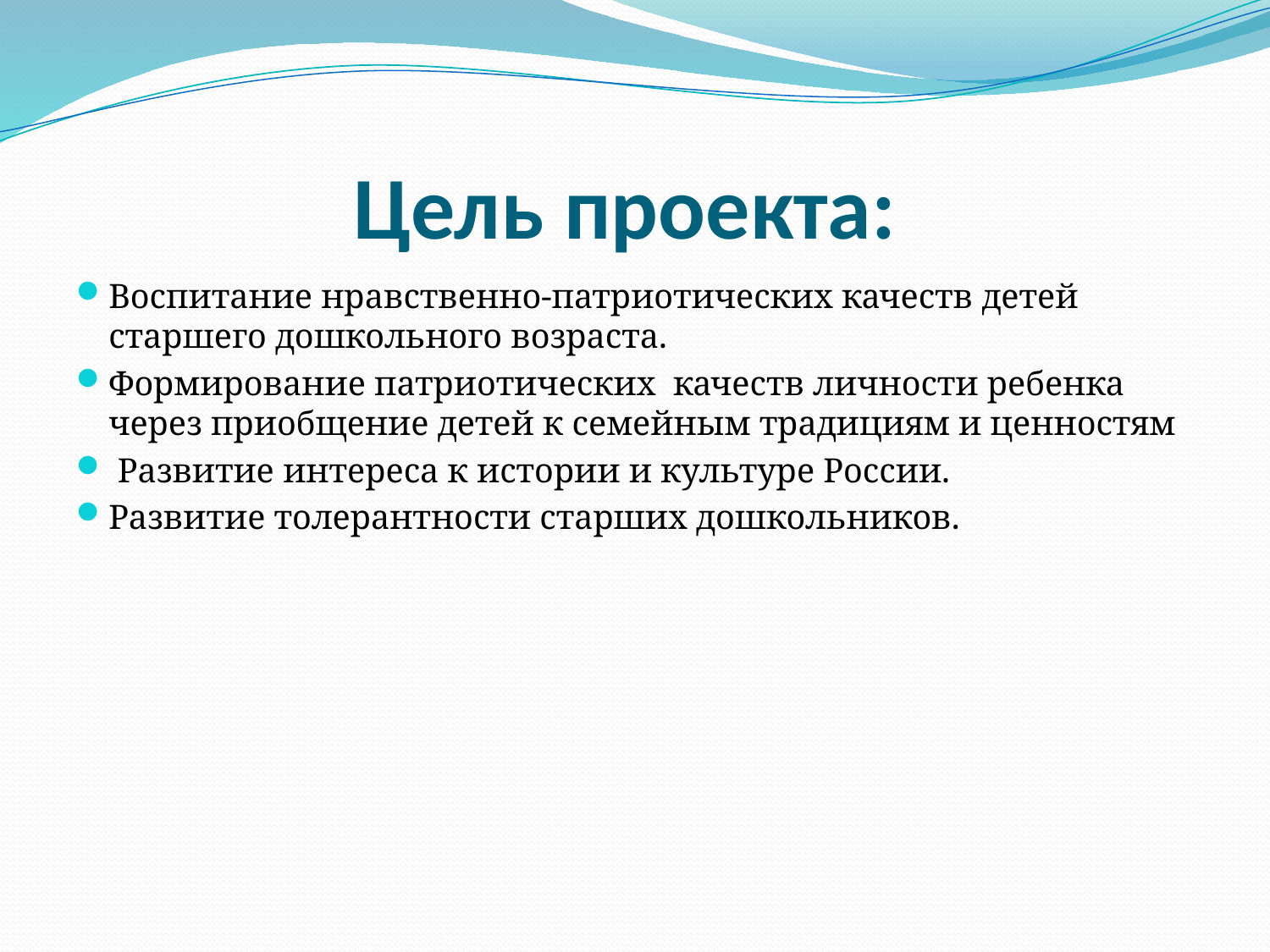

# Цель проекта:
Воспитание нравственно-патриотических качеств детей старшего дошкольного возраста.
Формирование патриотических  качеств личности ребенка через приобщение детей к семейным традициям и ценностям
 Развитие интереса к истории и культуре России.
Развитие толерантности старших дошкольников.